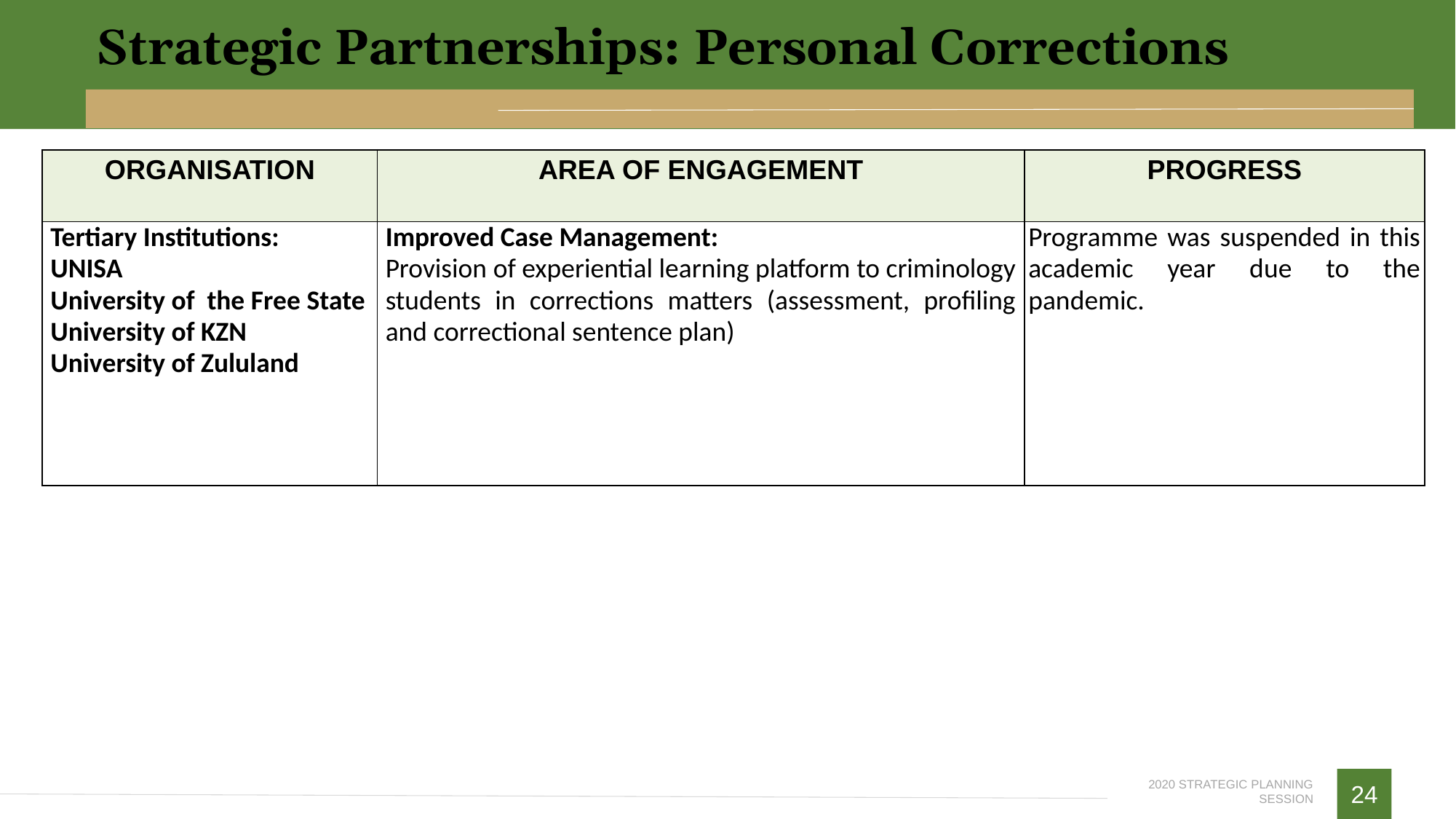

Strategic Partnerships: Personal Corrections

| ORGANISATION | AREA OF ENGAGEMENT | PROGRESS |
| --- | --- | --- |
| Tertiary Institutions: UNISA University of the Free State University of KZN University of Zululand | Improved Case Management: Provision of experiential learning platform to criminology students in corrections matters (assessment, profiling and correctional sentence plan) | Programme was suspended in this academic year due to the pandemic. |